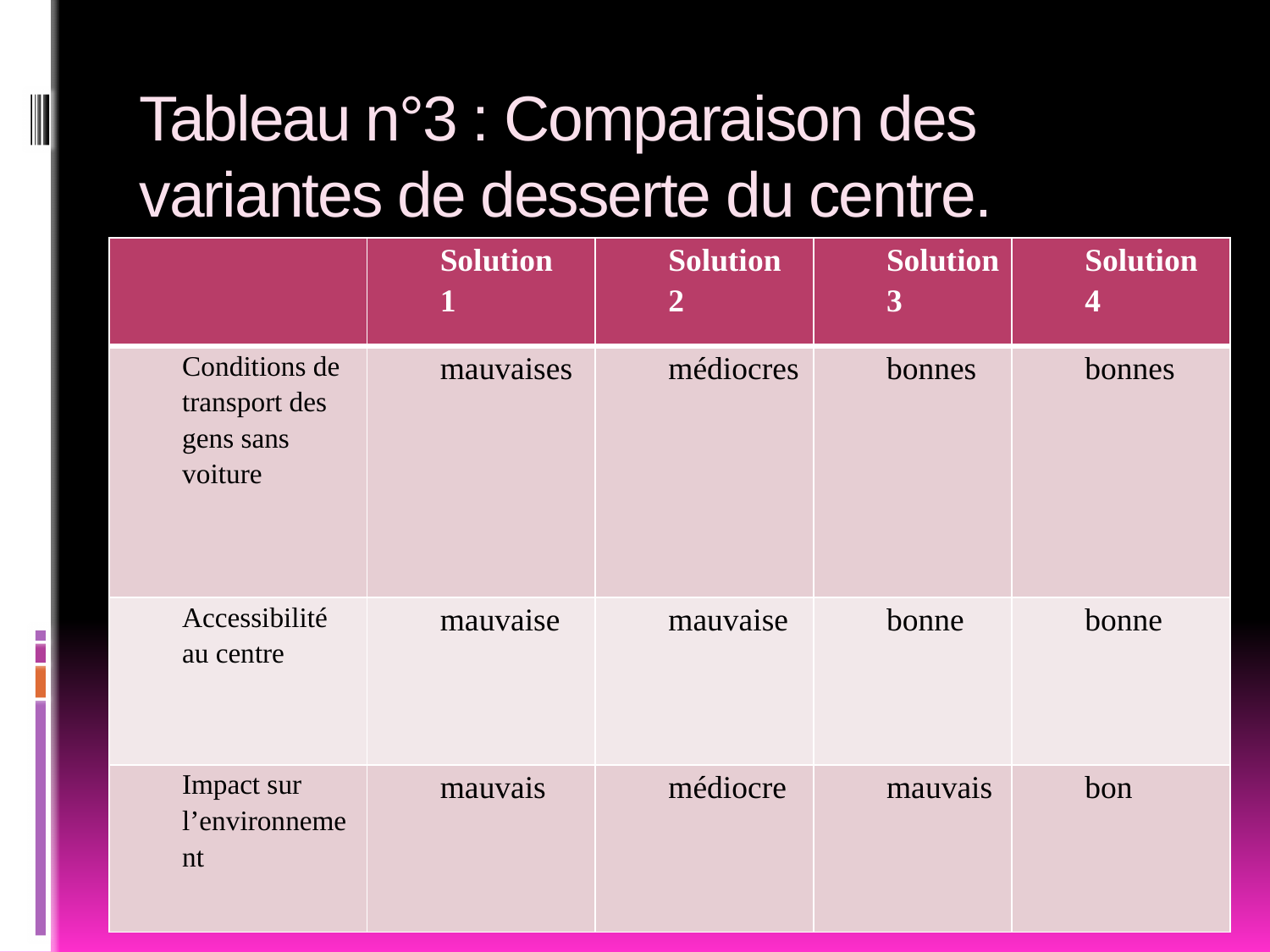

# Tableau n°3 : Comparaison des variantes de desserte du centre. Marseille.
|  | Solution 1 | Solution 2 | Solution 3 | Solution 4 |
| --- | --- | --- | --- | --- |
| Conditions de transport des gens sans voiture | mauvaises | médiocres | bonnes | bonnes |
| Accessibilité au centre | mauvaise | mauvaise | bonne | bonne |
| Impact sur l’environnement | mauvais | médiocre | mauvais | bon |